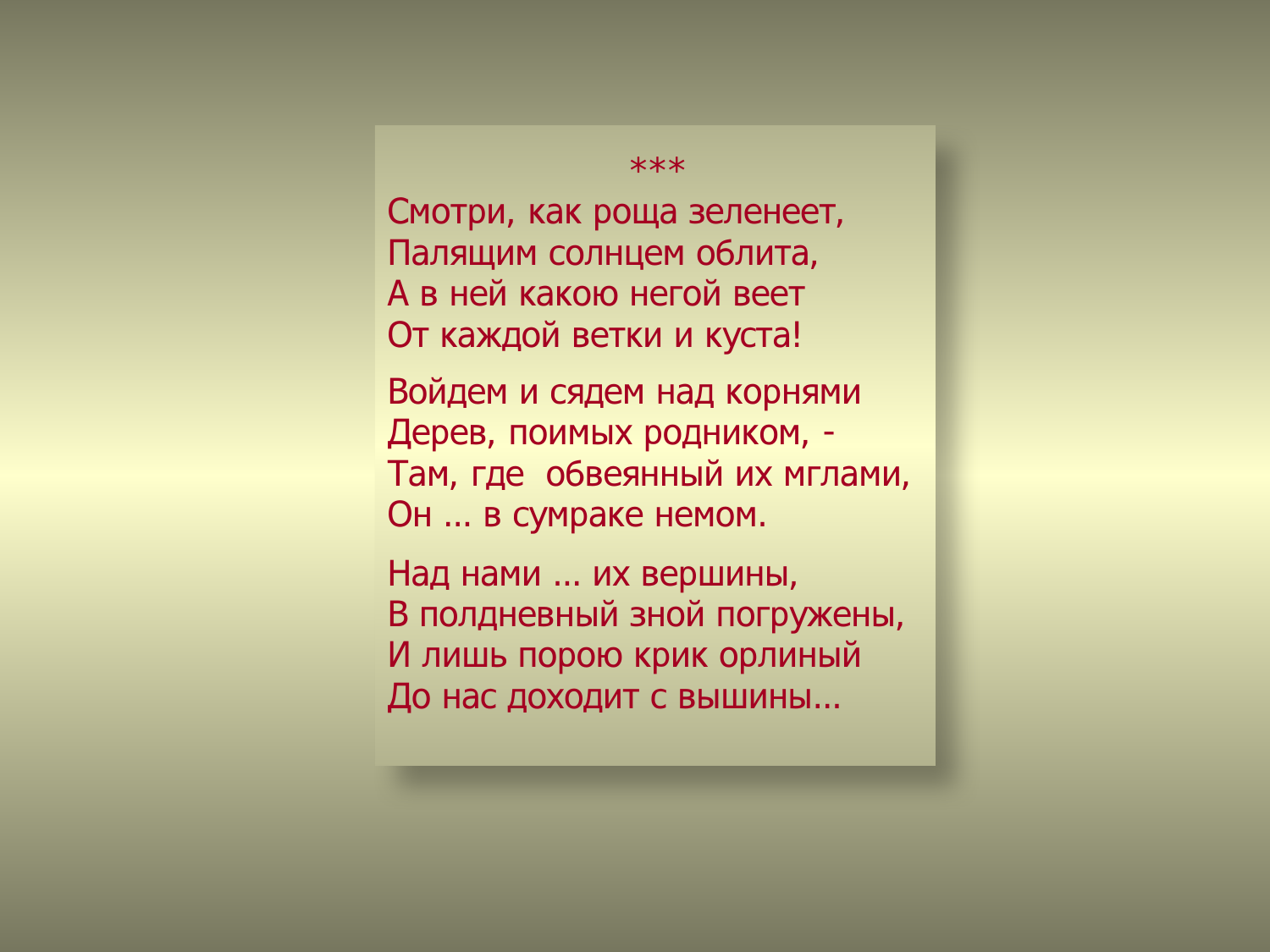

***
Смотри, как роща зеленеет,
Палящим солнцем облита,
А в ней какою негой веет
От каждой ветки и куста!

Войдем и сядем над корнями
Дерев, поимых родником, -
Там, где  обвеянный их мглами,
Он … в сумраке немом.

Над нами … их вершины,
В полдневный зной погружены,
И лишь порою крик орлиный
До нас доходит с вышины…